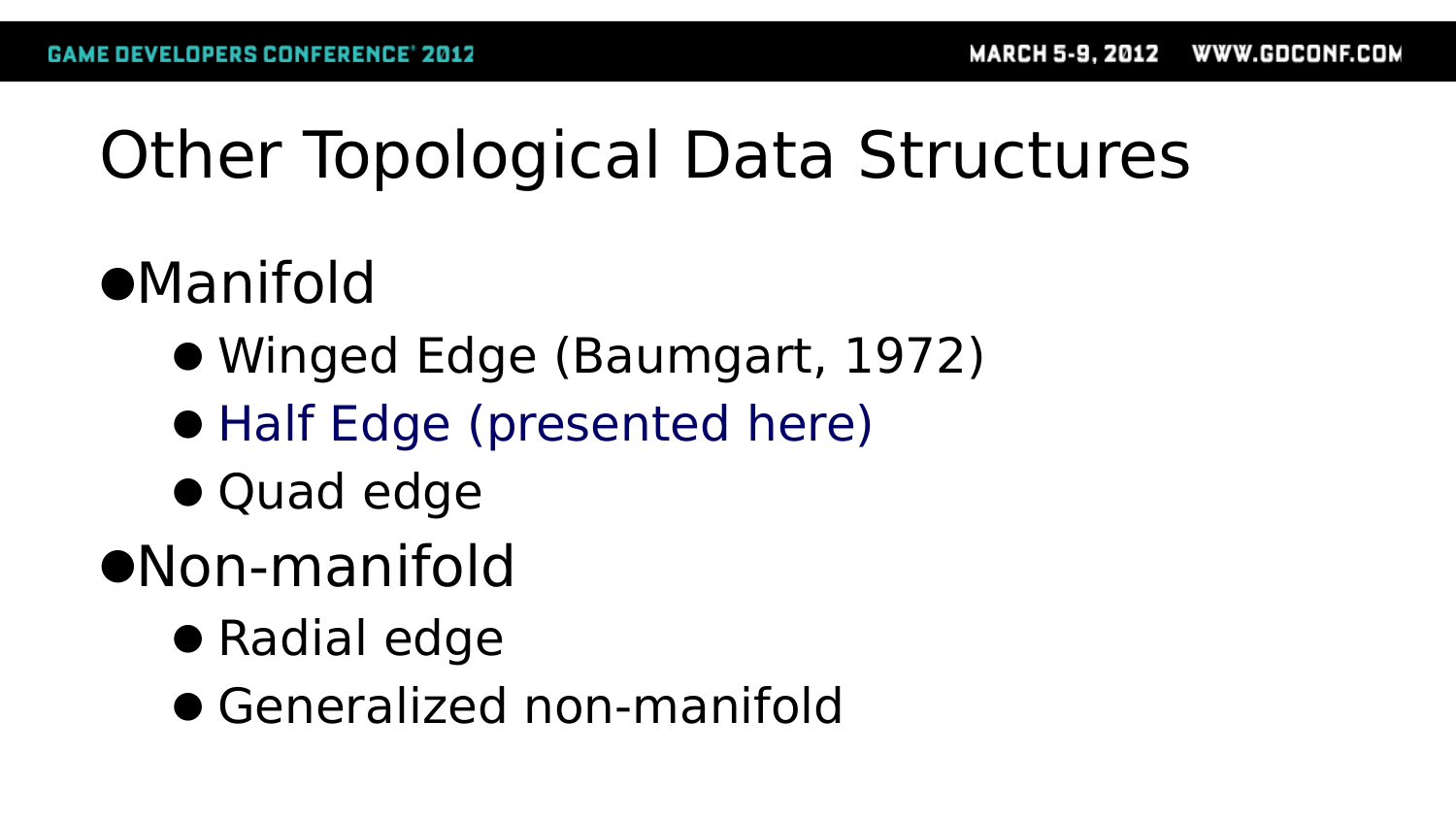

# Other Topological Data Structures
Manifold
Winged Edge (Baumgart, 1972)
Half Edge (presented here)
Quad edge
Non-manifold
Radial edge
Generalized non-manifold